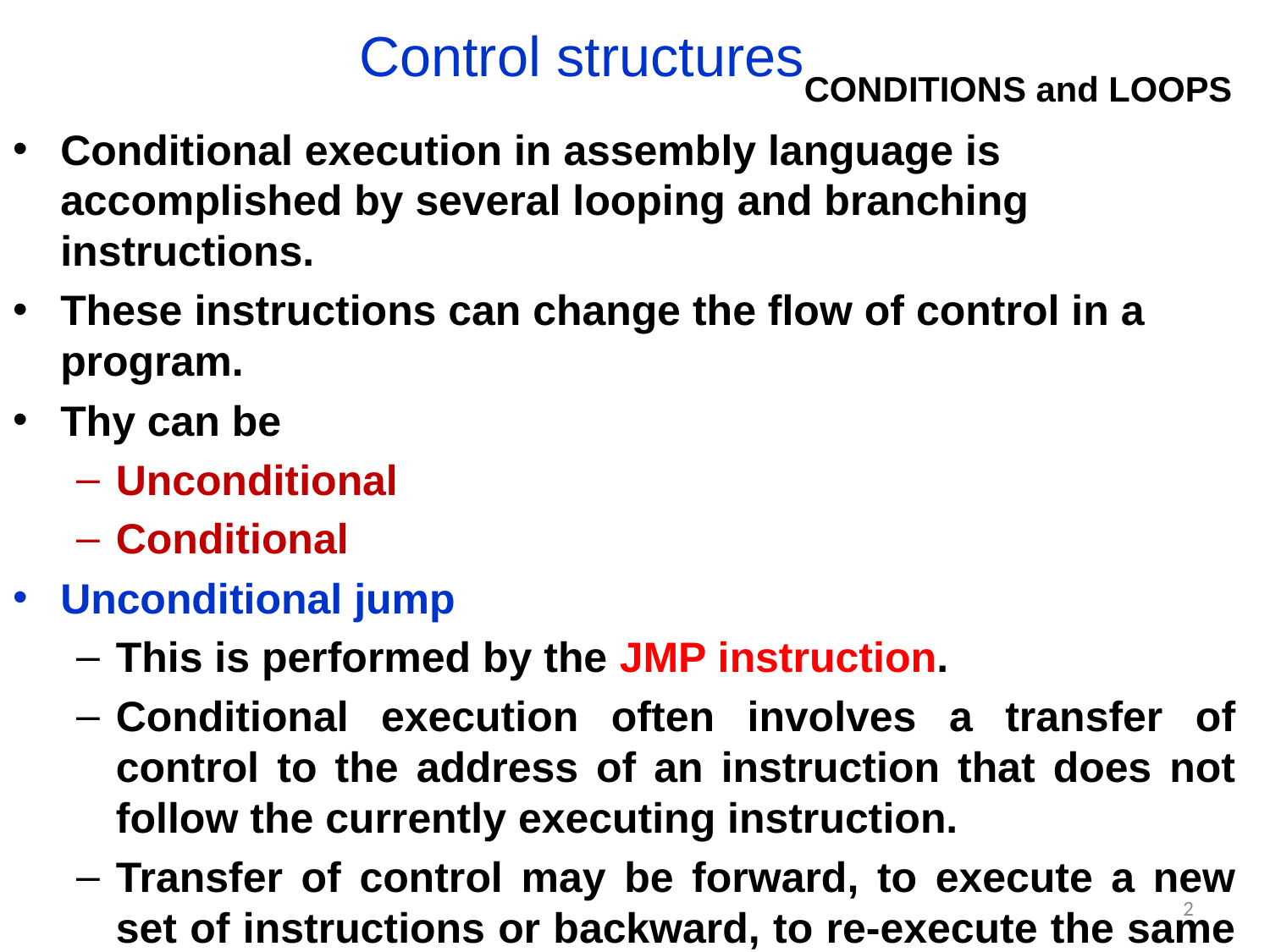

# Control structures
CONDITIONS and LOOPS
Conditional execution in assembly language is accomplished by several looping and branching instructions.
These instructions can change the flow of control in a program.
Thy can be
Unconditional
Conditional
Unconditional jump
This is performed by the JMP instruction.
Conditional execution often involves a transfer of control to the address of an instruction that does not follow the currently executing instruction.
Transfer of control may be forward, to execute a new set of instructions or backward, to re-execute the same steps.
2